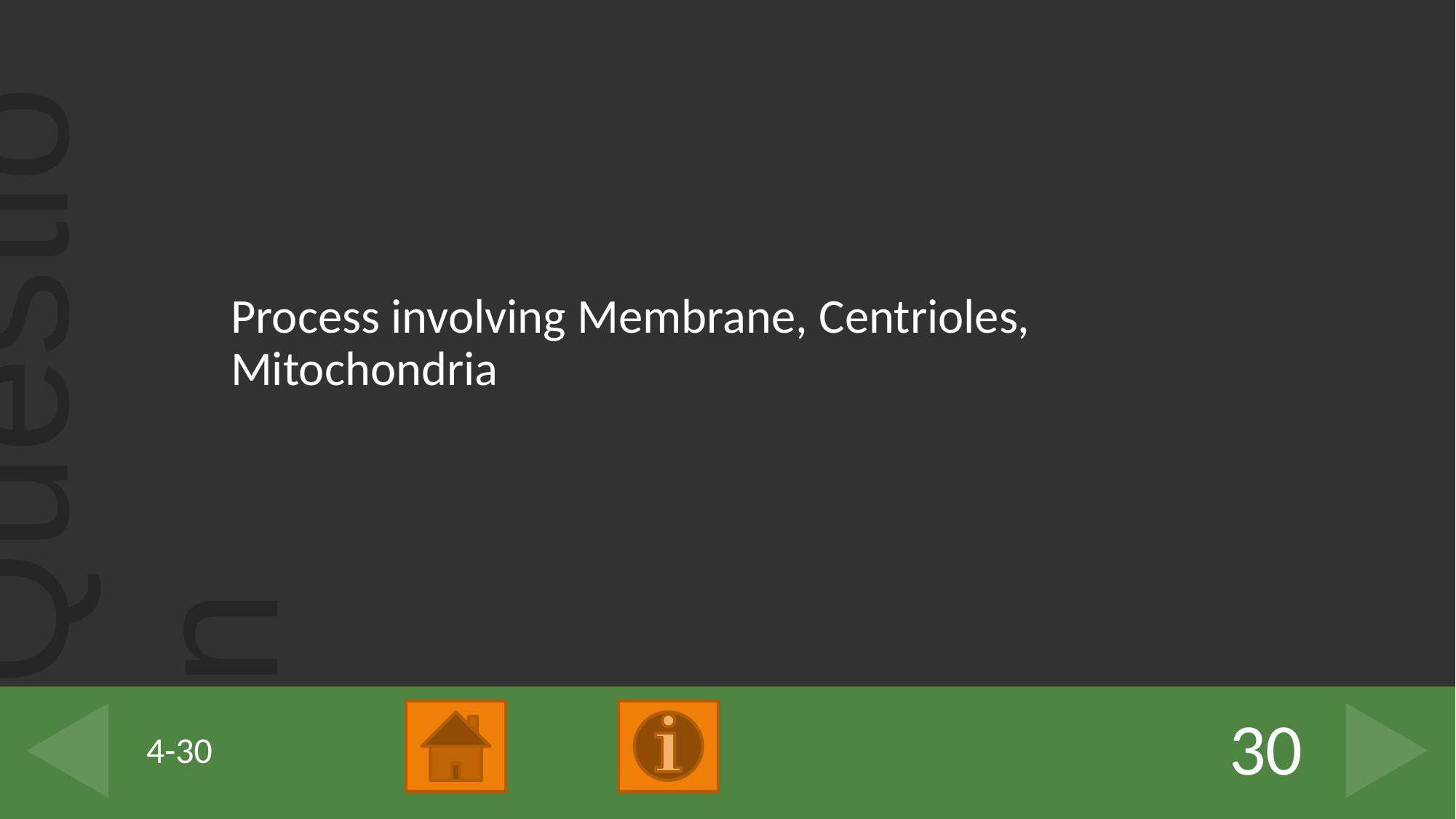

Process involving Membrane, Centrioles, Mitochondria

# 4-30
30